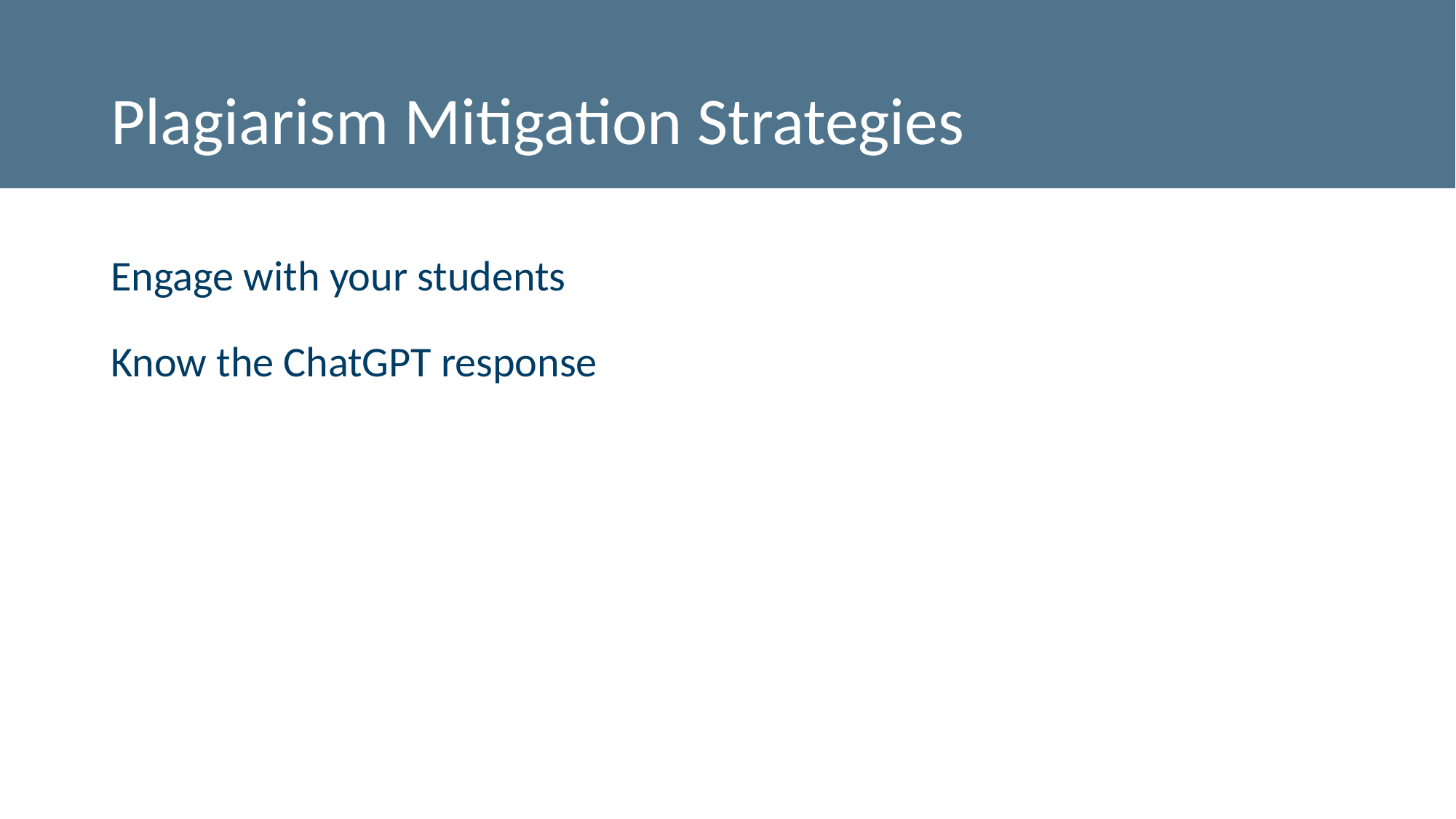

# Plagiarism Mitigation Strategies

Engage with your students
Know the ChatGPT response